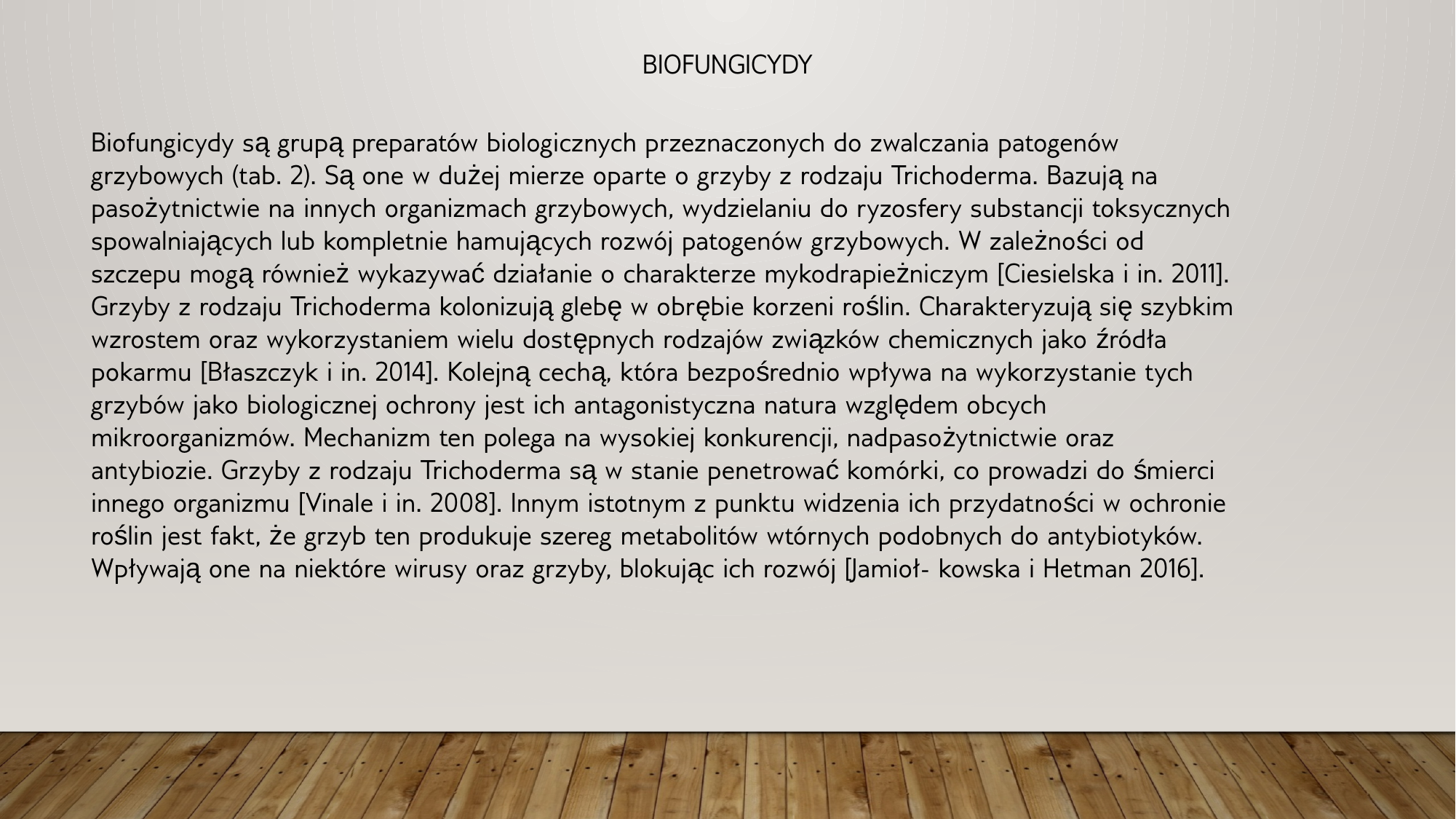

BIOFUNGICYDY
Biofungicydy są grupą preparatów biologicznych przeznaczonych do zwalczania patogenów grzybowych (tab. 2). Są one w dużej mierze oparte o grzyby z rodzaju Trichoderma. Bazują na pasożytnictwie na innych organizmach grzybowych, wydzielaniu do ryzosfery substancji toksycznych spowalniających lub kompletnie hamujących rozwój patogenów grzybowych. W zależności od szczepu mogą również wykazywać działanie o charakterze mykodrapieżniczym [Ciesielska i in. 2011].
Grzyby z rodzaju Trichoderma kolonizują glebę w obrębie korzeni roślin. Charakteryzują się szybkim wzrostem oraz wykorzystaniem wielu dostępnych rodzajów związków chemicznych jako źródła pokarmu [Błaszczyk i in. 2014]. Kolejną cechą, która bezpośrednio wpływa na wykorzystanie tych grzybów jako biologicznej ochrony jest ich antagonistyczna natura względem obcych mikroorganizmów. Mechanizm ten polega na wysokiej konkurencji, nadpasożytnictwie oraz antybiozie. Grzyby z rodzaju Trichoderma są w stanie penetrować komórki, co prowadzi do śmierci innego organizmu [Vinale i in. 2008]. Innym istotnym z punktu widzenia ich przydatności w ochronie roślin jest fakt, że grzyb ten produkuje szereg metabolitów wtórnych podobnych do antybiotyków. Wpływają one na niektóre wirusy oraz grzyby, blokując ich rozwój [Jamioł- kowska i Hetman 2016].